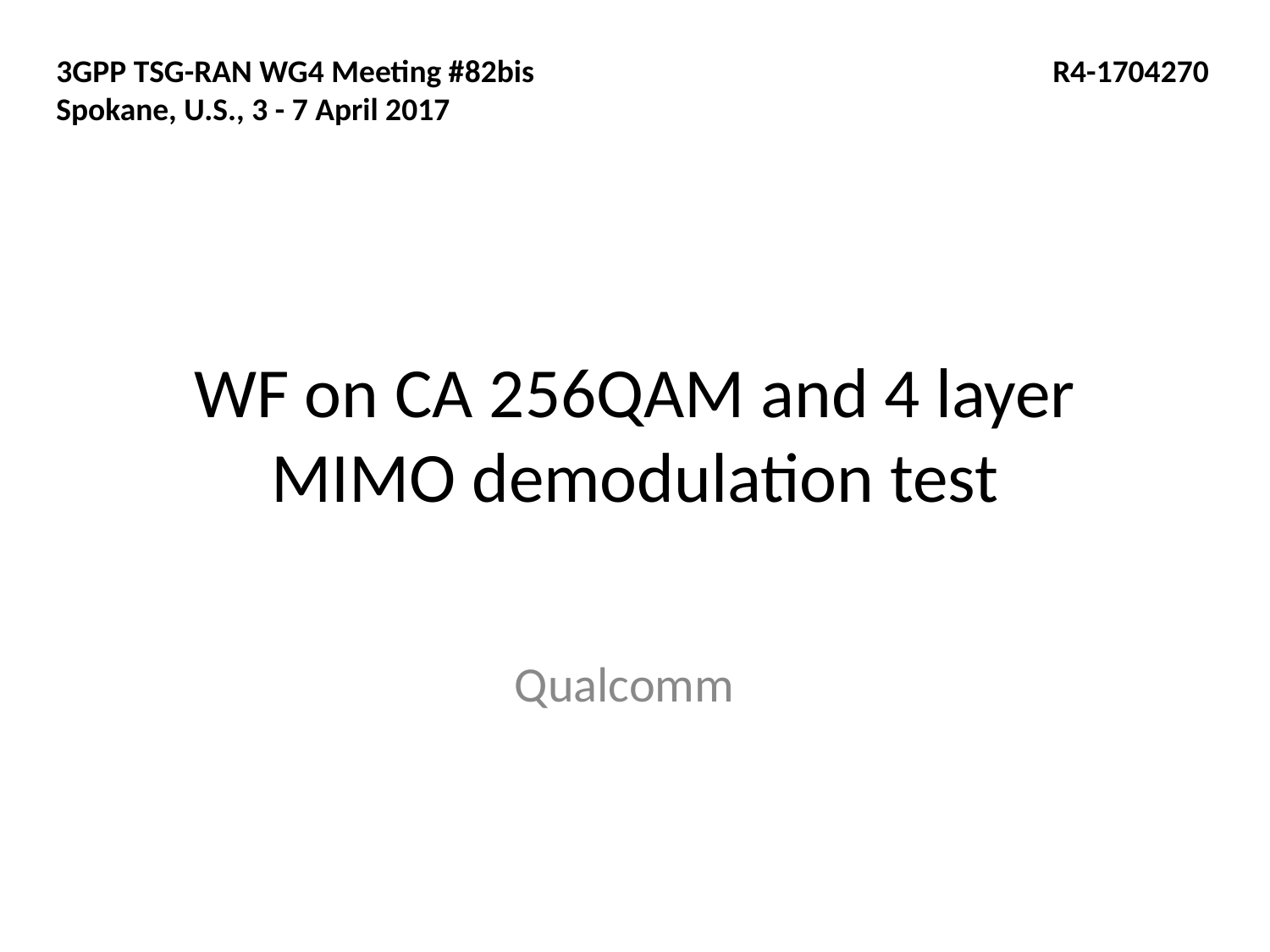

3GPP TSG-RAN WG4 Meeting #82bis
Spokane, U.S., 3 - 7 April 2017
R4-1704270
# WF on CA 256QAM and 4 layer MIMO demodulation test
Qualcomm